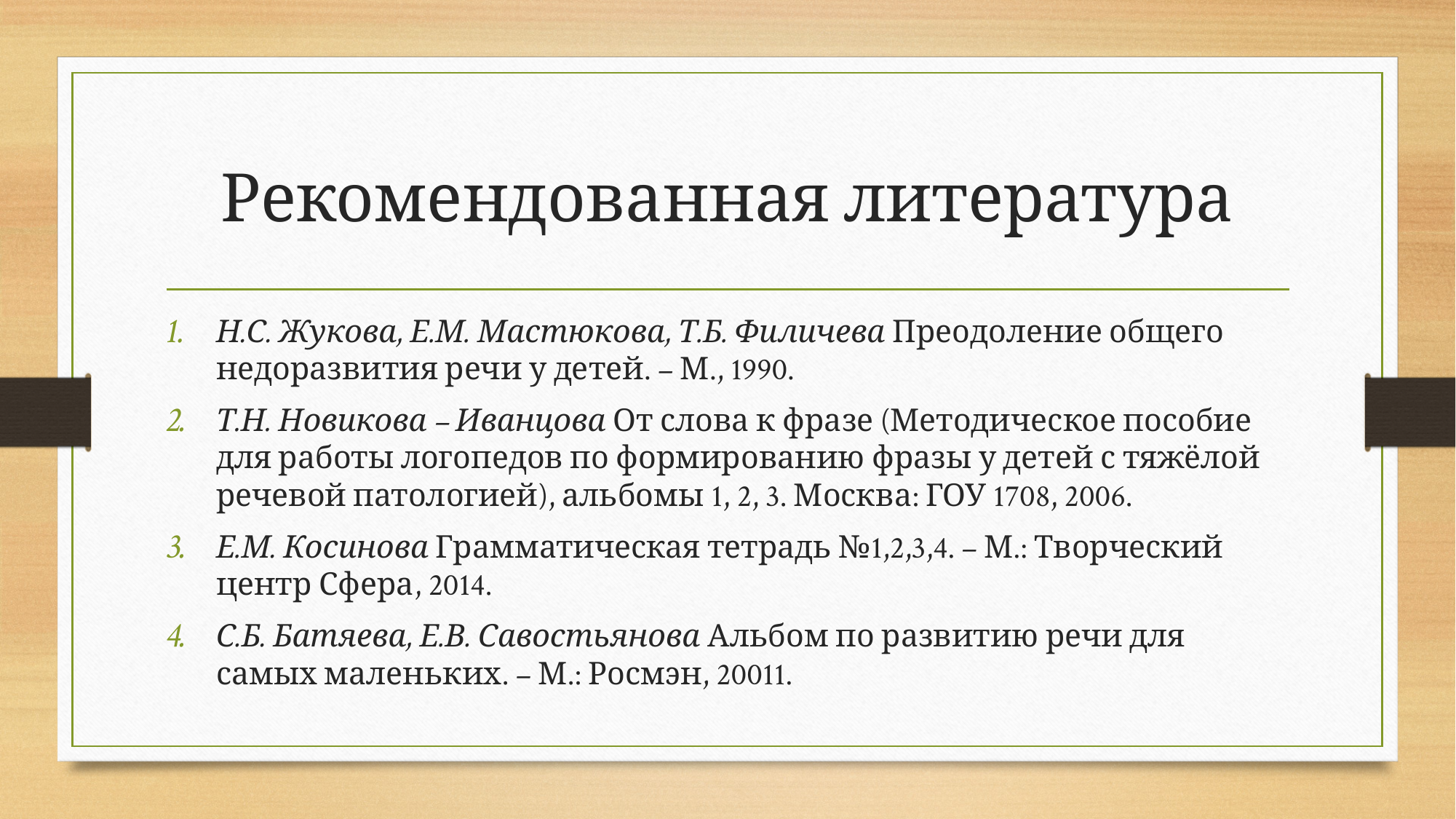

# Рекомендованная литература
Н.С. Жукова, Е.М. Мастюкова, Т.Б. Филичева Преодоление общего недоразвития речи у детей. – М., 1990.
Т.Н. Новикова – Иванцова От слова к фразе (Методическое пособие для работы логопедов по формированию фразы у детей с тяжёлой речевой патологией), альбомы 1, 2, 3. Москва: ГОУ 1708, 2006.
Е.М. Косинова Грамматическая тетрадь №1,2,3,4. – М.: Творческий центр Сфера, 2014.
С.Б. Батяева, Е.В. Савостьянова Альбом по развитию речи для самых маленьких. – М.: Росмэн, 20011.